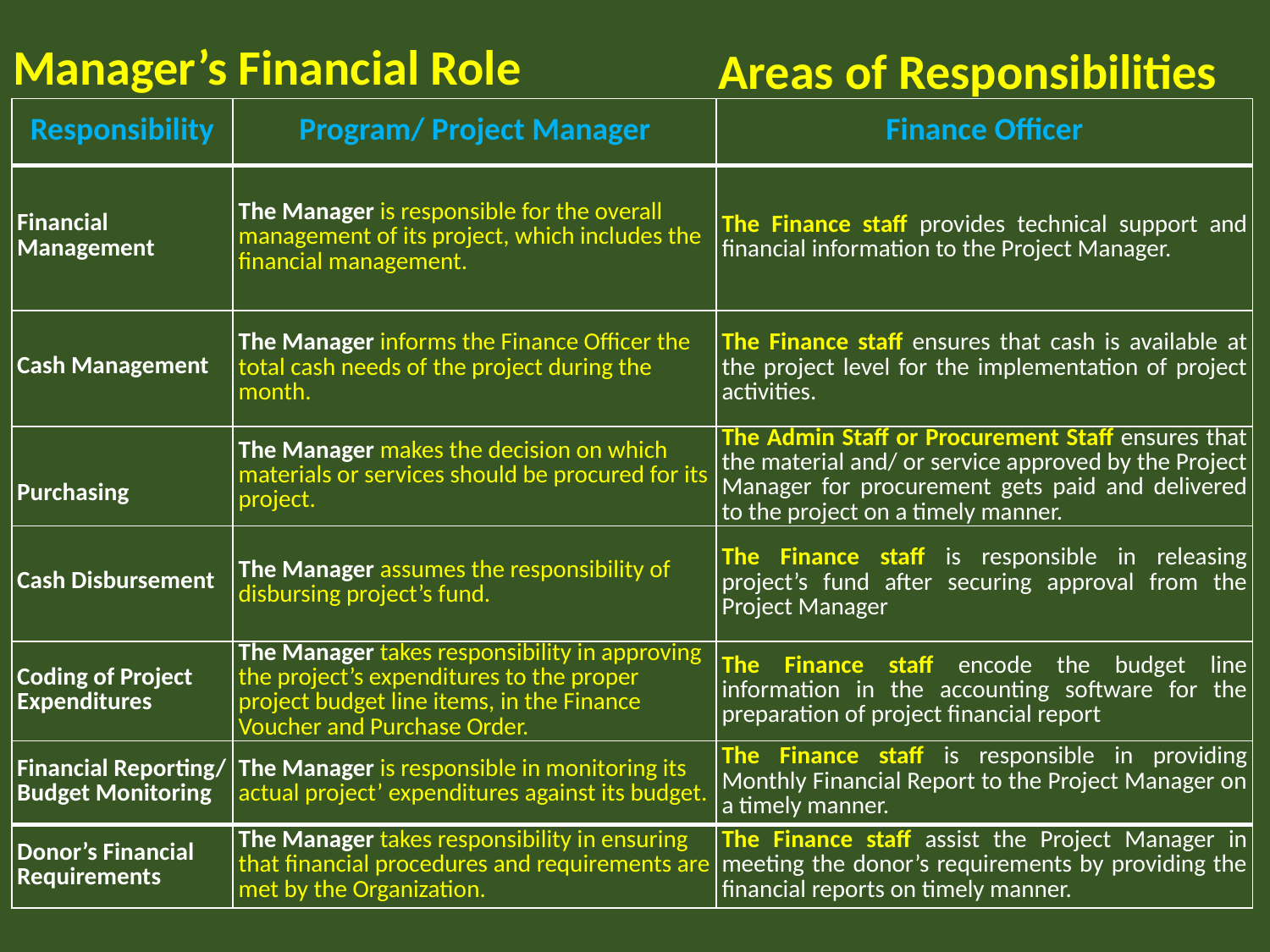

Areas of Responsibilities
# Manager’s Financial Role
| Responsibility | Program/ Project Manager | Finance Officer |
| --- | --- | --- |
| Financial Management | The Manager is responsible for the overall management of its project, which includes the financial management. | The Finance staff provides technical support and financial information to the Project Manager. |
| Cash Management | The Manager informs the Finance Officer the total cash needs of the project during the month. | The Finance staff ensures that cash is available at the project level for the implementation of project activities. |
| Purchasing | The Manager makes the decision on which materials or services should be procured for its project. | The Admin Staff or Procurement Staff ensures that the material and/ or service approved by the Project Manager for procurement gets paid and delivered to the project on a timely manner. |
| Cash Disbursement | The Manager assumes the responsibility of disbursing project’s fund. | The Finance staff is responsible in releasing project’s fund after securing approval from the Project Manager |
| Coding of Project Expenditures | The Manager takes responsibility in approving the project’s expenditures to the proper project budget line items, in the Finance Voucher and Purchase Order. | The Finance staff encode the budget line information in the accounting software for the preparation of project financial report |
| Financial Reporting/ Budget Monitoring | The Manager is responsible in monitoring its actual project’ expenditures against its budget. | The Finance staff is responsible in providing Monthly Financial Report to the Project Manager on a timely manner. |
| Donor’s Financial Requirements | The Manager takes responsibility in ensuring that financial procedures and requirements are met by the Organization. | The Finance staff assist the Project Manager in meeting the donor’s requirements by providing the financial reports on timely manner. |